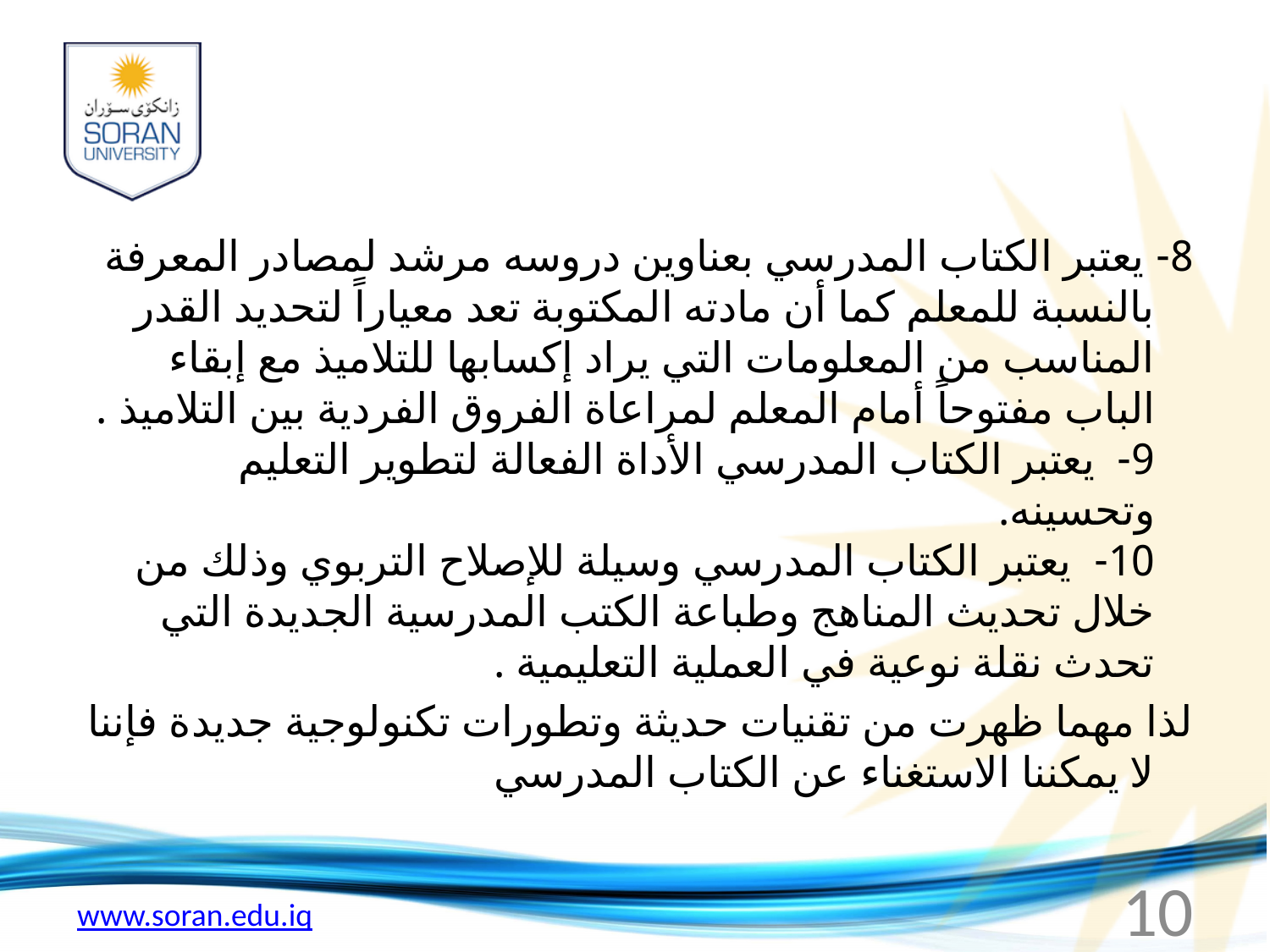

8- يعتبر الكتاب المدرسي بعناوين دروسه مرشد لمصادر المعرفة بالنسبة للمعلم كما أن مادته المكتوبة تعد معياراً لتحديد القدر المناسب من المعلومات التي يراد إكسابها للتلاميذ مع إبقاء الباب مفتوحاً أمام المعلم لمراعاة الفروق الفردية بين التلاميذ . 
9-  يعتبر الكتاب المدرسي الأداة الفعالة لتطوير التعليم وتحسينه.
10-  يعتبر الكتاب المدرسي وسيلة للإصلاح التربوي وذلك من خلال تحديث المناهج وطباعة الكتب المدرسية الجديدة التي تحدث نقلة نوعية في العملية التعليمية .
لذا مهما ظهرت من تقنيات حديثة وتطورات تكنولوجية جديدة فإننا لا يمكننا الاستغناء عن الكتاب المدرسي
10